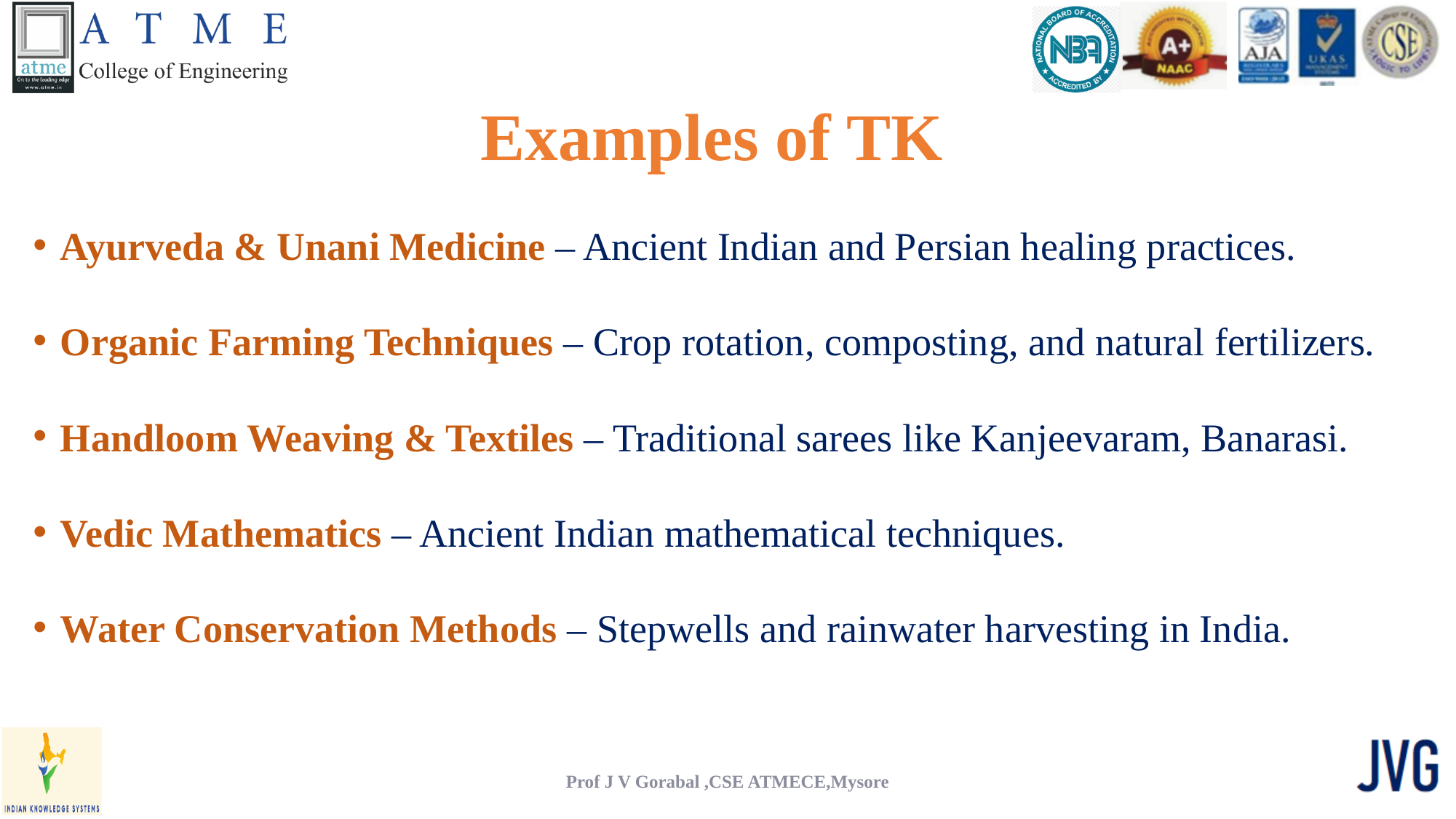

# Examples of TK
Ayurveda & Unani Medicine – Ancient Indian and Persian healing practices.
Organic Farming Techniques – Crop rotation, composting, and natural fertilizers.
Handloom Weaving & Textiles – Traditional sarees like Kanjeevaram, Banarasi.
Vedic Mathematics – Ancient Indian mathematical techniques.
Water Conservation Methods – Stepwells and rainwater harvesting in India.

Prof J V Gorabal ,CSE ATMECE,Mysore